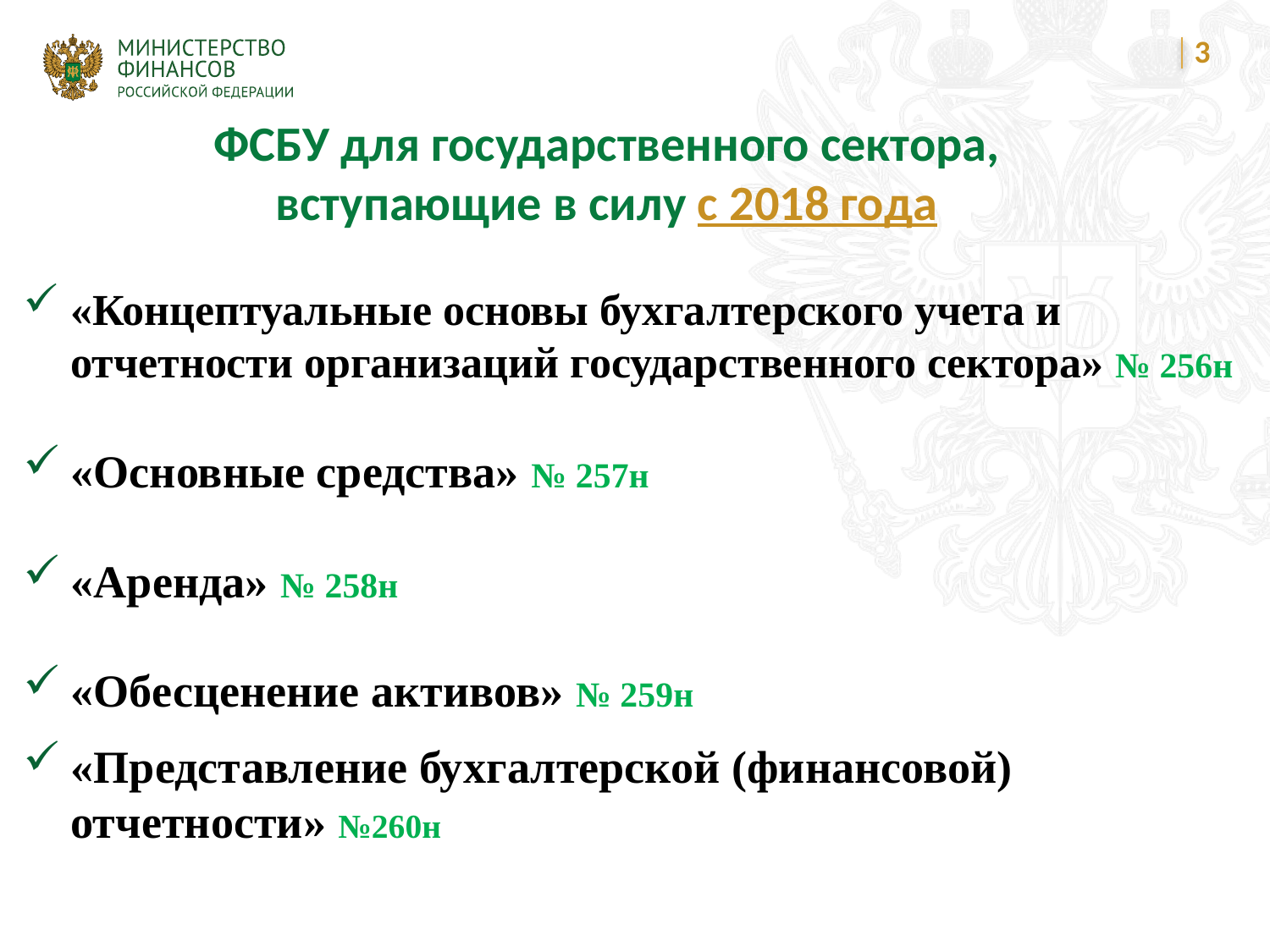

3
ФСБУ для государственного сектора,
вступающие в силу с 2018 года
«Концептуальные основы бухгалтерского учета и отчетности организаций государственного сектора» № 256н
«Основные средства» № 257н
«Аренда» № 258н
«Обесценение активов» № 259н
«Представление бухгалтерской (финансовой) отчетности» №260н